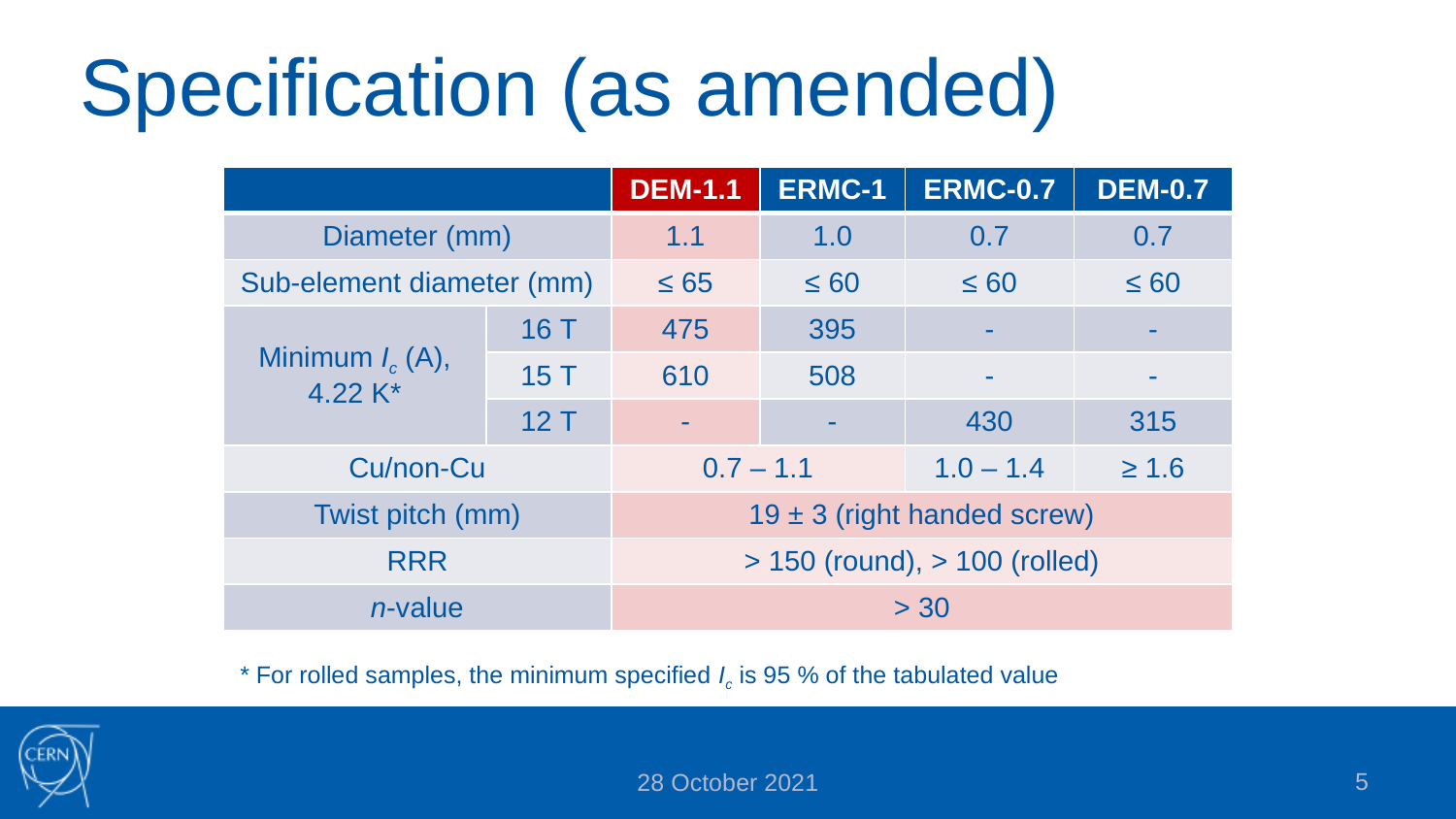

# Specification (as amended)
|  |  | DEM-1.1 | ERMC-1 | ERMC-0.7 | DEM-0.7 |
| --- | --- | --- | --- | --- | --- |
| Diameter (mm) |  | 1.1 | 1.0 | 0.7 | 0.7 |
| Sub-element diameter (mm) |  | ≤ 65 | ≤ 60 | ≤ 60 | ≤ 60 |
| Minimum Ic (A), 4.22 K\* | 16 T | 475 | 395 | - | - |
|  | 15 T | 610 | 508 | - | - |
|  | 12 T | - | - | 430 | 315 |
| Cu/non-Cu |  | 0.7 – 1.1 |  | 1.0 – 1.4 | ≥ 1.6 |
| Twist pitch (mm) |  | 19 ± 3 (right handed screw) |  |  |  |
| RRR |  | > 150 (round), > 100 (rolled) |  |  |  |
| n-value |  | > 30 |  |  |  |
* For rolled samples, the minimum specified Ic is 95 % of the tabulated value
5
28 October 2021